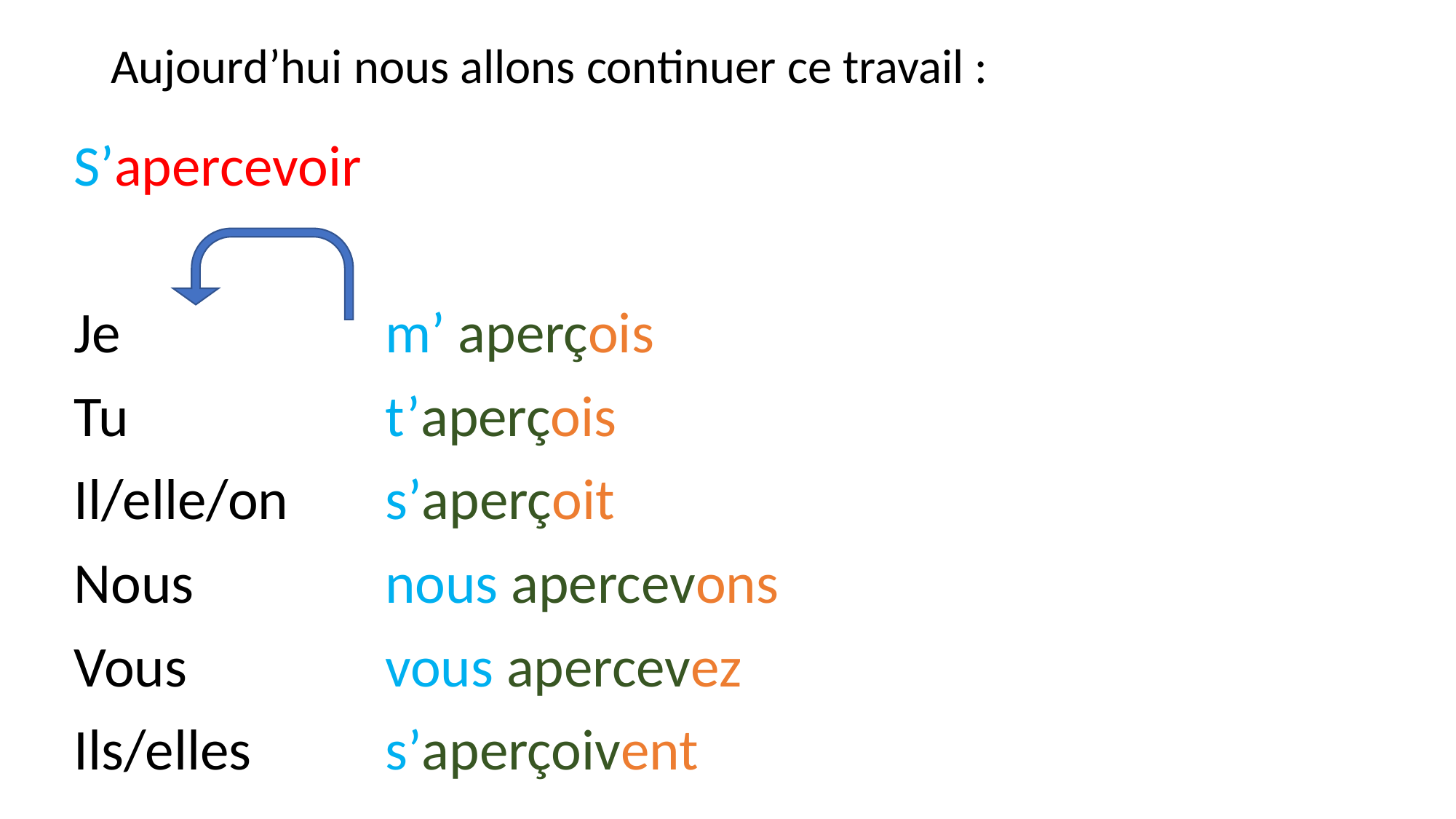

# Aujourd’hui nous allons continuer ce travail :
S’apercevoir

Je 	 		m’ aperçois
Tu  			t’aperçois
Il/elle/on  	s’aperçoit
Nous  		nous apercevons
Vous  		vous apercevez
Ils/elles  		s’aperçoivent